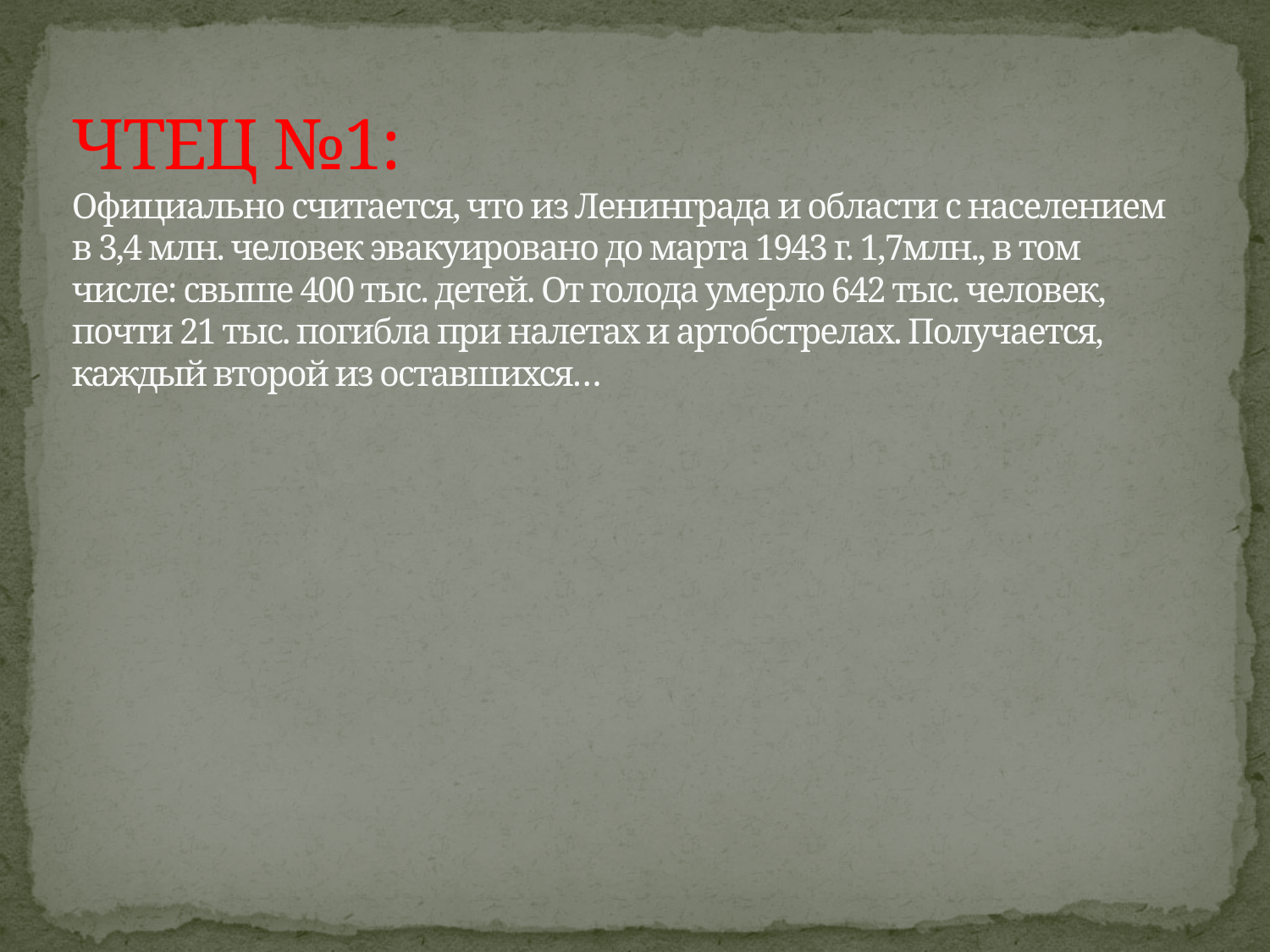

# ЧТЕЦ №1: Официально считается, что из Ленинграда и области с населением в 3,4 млн. человек эвакуировано до марта 1943 г. 1,7млн., в том числе: свыше 400 тыс. детей. От голода умерло 642 тыс. человек, почти 21 тыс. погибла при налетах и артобстрелах. Получается, каждый второй из оставшихся…